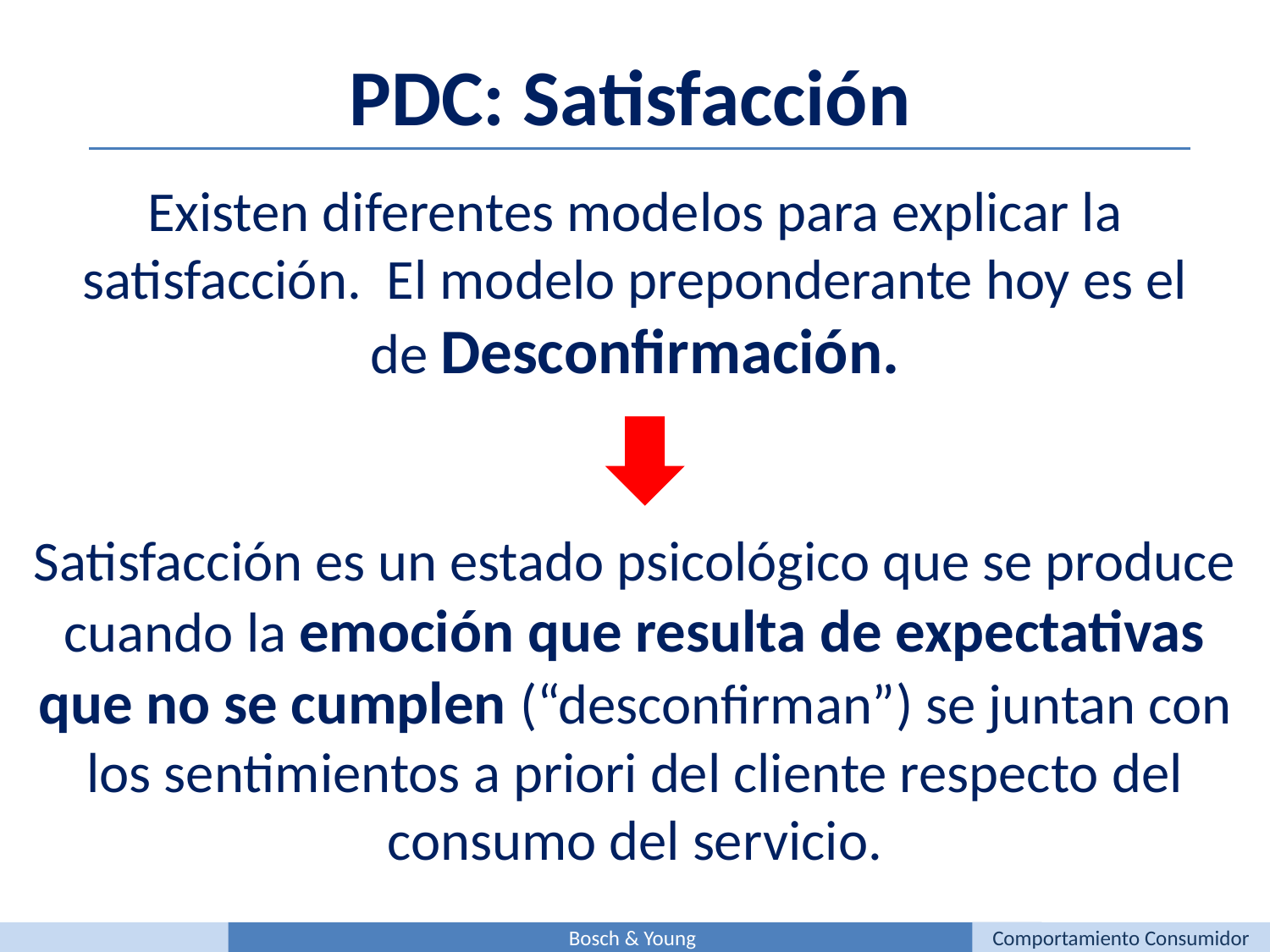

PDC: Satisfacción
Existen diferentes modelos para explicar la satisfacción.  El modelo preponderante hoy es el de Desconfirmación.

Satisfacción es un estado psicológico que se produce cuando la emoción que resulta de expectativas que no se cumplen (“desconfirman”) se juntan con los sentimientos a priori del cliente respecto del consumo del servicio.

Bosch & Young
Comportamiento Consumidor